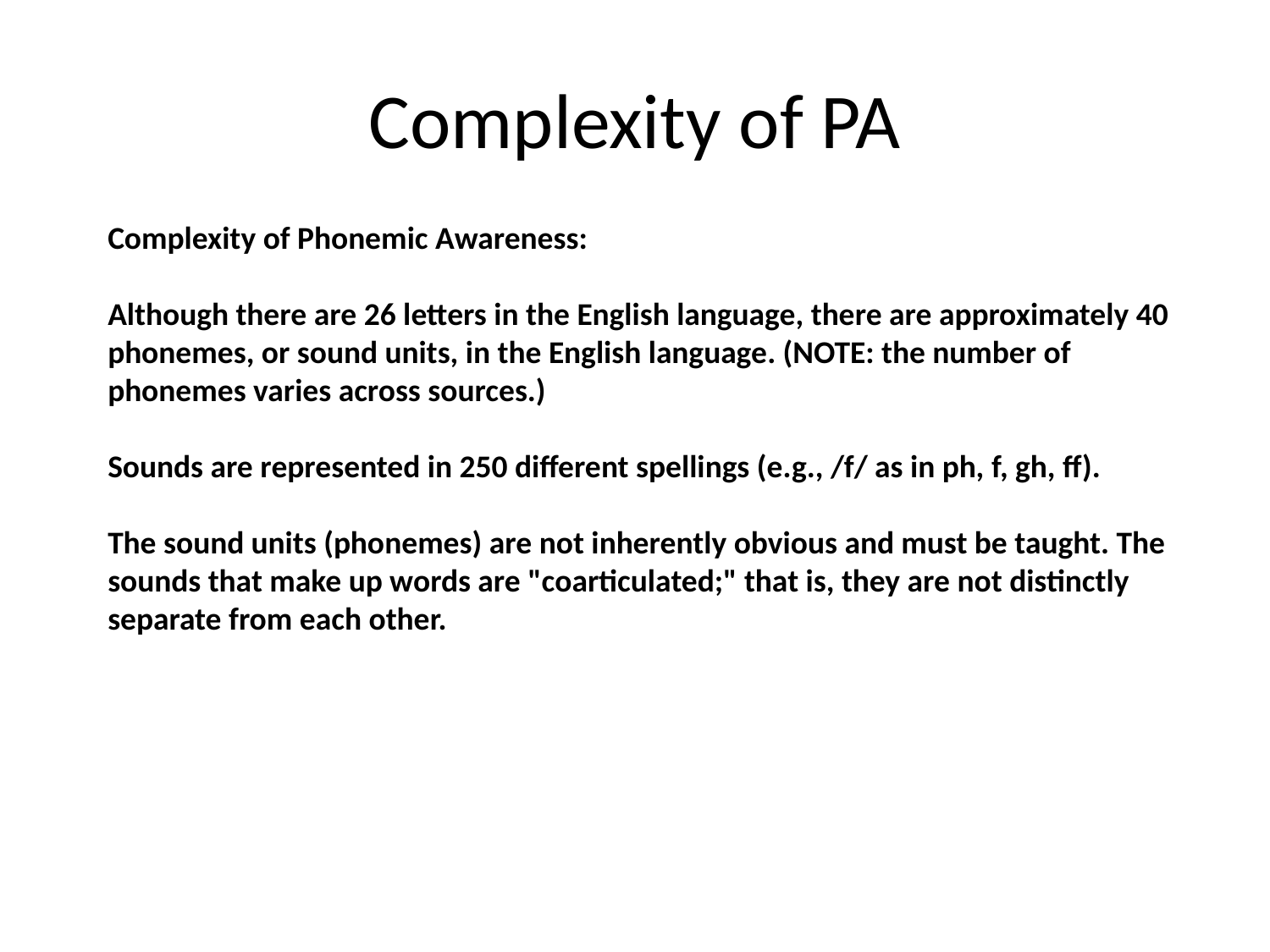

# Complexity of PA
Complexity of Phonemic Awareness:

Although there are 26 letters in the English language, there are approximately 40 phonemes, or sound units, in the English language. (NOTE: the number of phonemes varies across sources.)

Sounds are represented in 250 different spellings (e.g., /f/ as in ph, f, gh, ff).

The sound units (phonemes) are not inherently obvious and must be taught. The sounds that make up words are "coarticulated;" that is, they are not distinctly separate from each other.